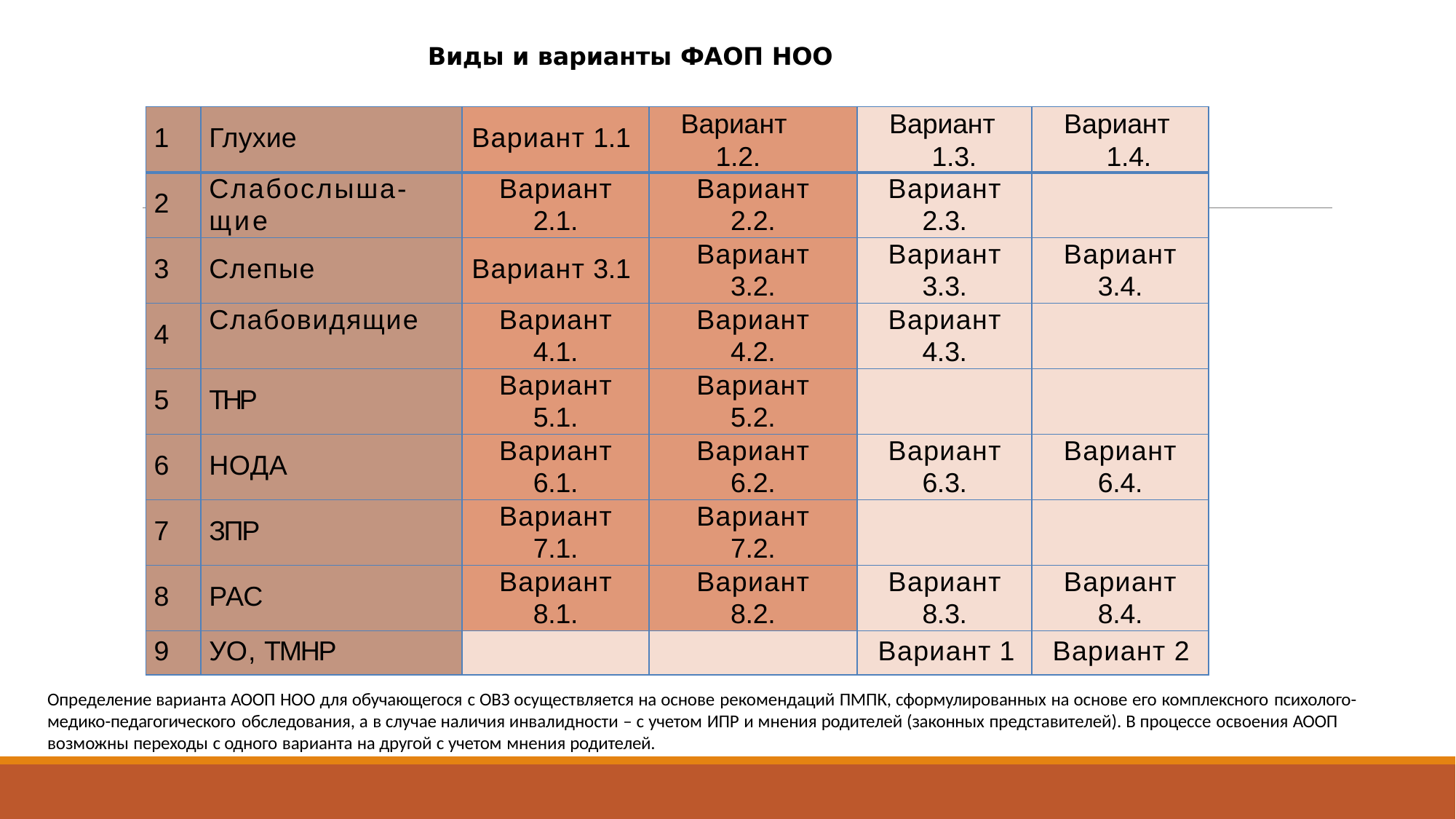

# Виды и варианты ФАОП НОО
| 1 | Глухие | Вариант 1.1 | Вариант 1.2. | Вариант 1.3. | Вариант 1.4. |
| --- | --- | --- | --- | --- | --- |
| 2 | Слабослыша- щие | Вариант 2.1. | Вариант 2.2. | Вариант 2.3. |  |
| 3 | Слепые | Вариант 3.1 | Вариант 3.2. | Вариант 3.3. | Вариант 3.4. |
| 4 | Слабовидящие | Вариант 4.1. | Вариант 4.2. | Вариант 4.3. |  |
| 5 | ТНР | Вариант 5.1. | Вариант 5.2. |  |  |
| 6 | НОДА | Вариант 6.1. | Вариант 6.2. | Вариант 6.3. | Вариант 6.4. |
| 7 | ЗПР | Вариант 7.1. | Вариант 7.2. |  |  |
| 8 | РАС | Вариант 8.1. | Вариант 8.2. | Вариант 8.3. | Вариант 8.4. |
| 9 | УО, ТМНР |  |  | Вариант 1 | Вариант 2 |
Определение варианта АООП НОО для обучающегося с ОВЗ осуществляется на основе рекомендаций ПМПК, сформулированных на основе его комплексного психолого-  медико-педагогического обследования, а в случае наличия инвалидности – с учетом ИПР и мнения родителей (законных представителей). В процессе освоения АООП  возможны переходы с одного варианта на другой с учетом мнения родителей.